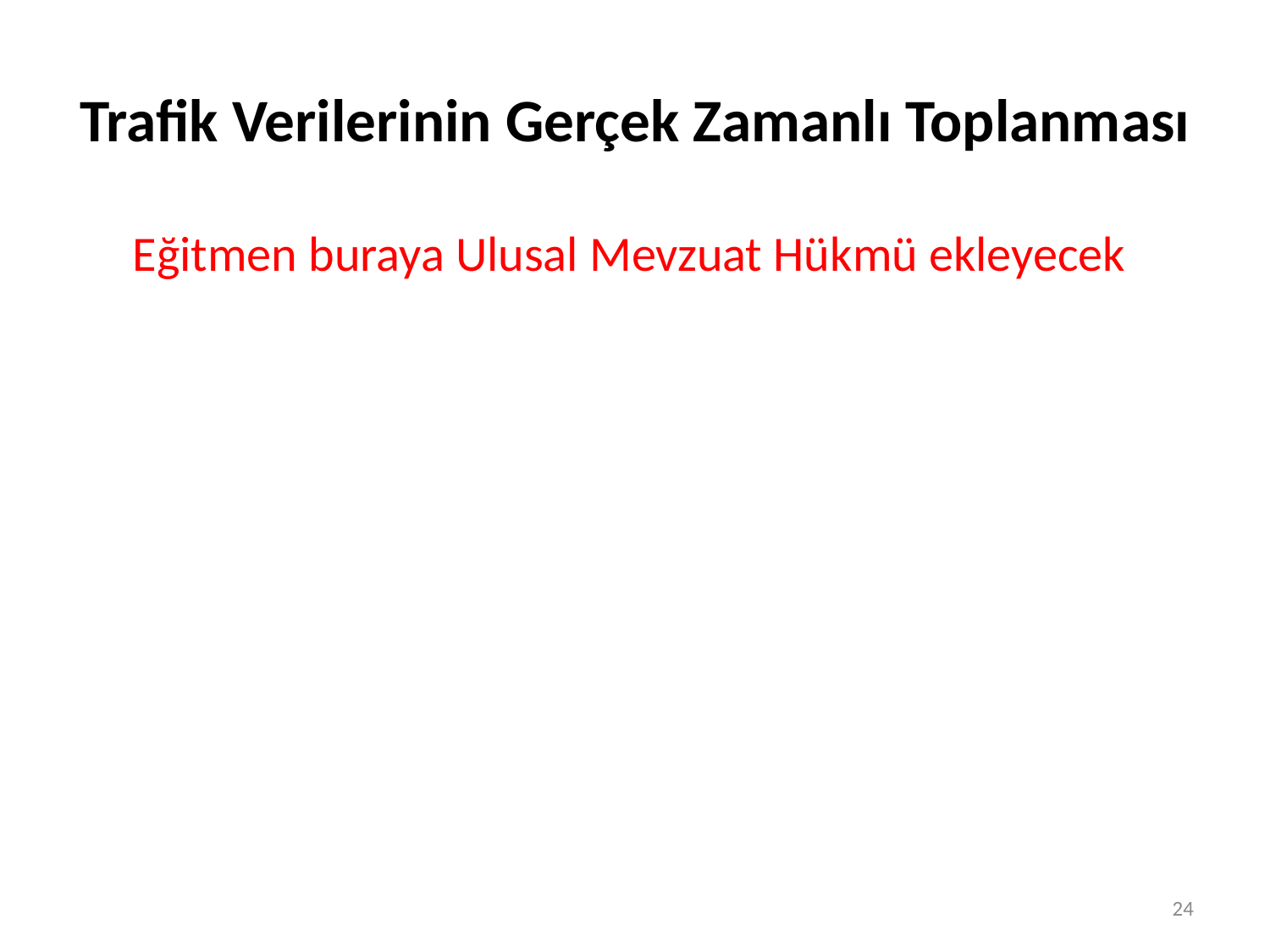

# Trafik Verilerinin Gerçek Zamanlı Toplanması
Eğitmen buraya Ulusal Mevzuat Hükmü ekleyecek
24